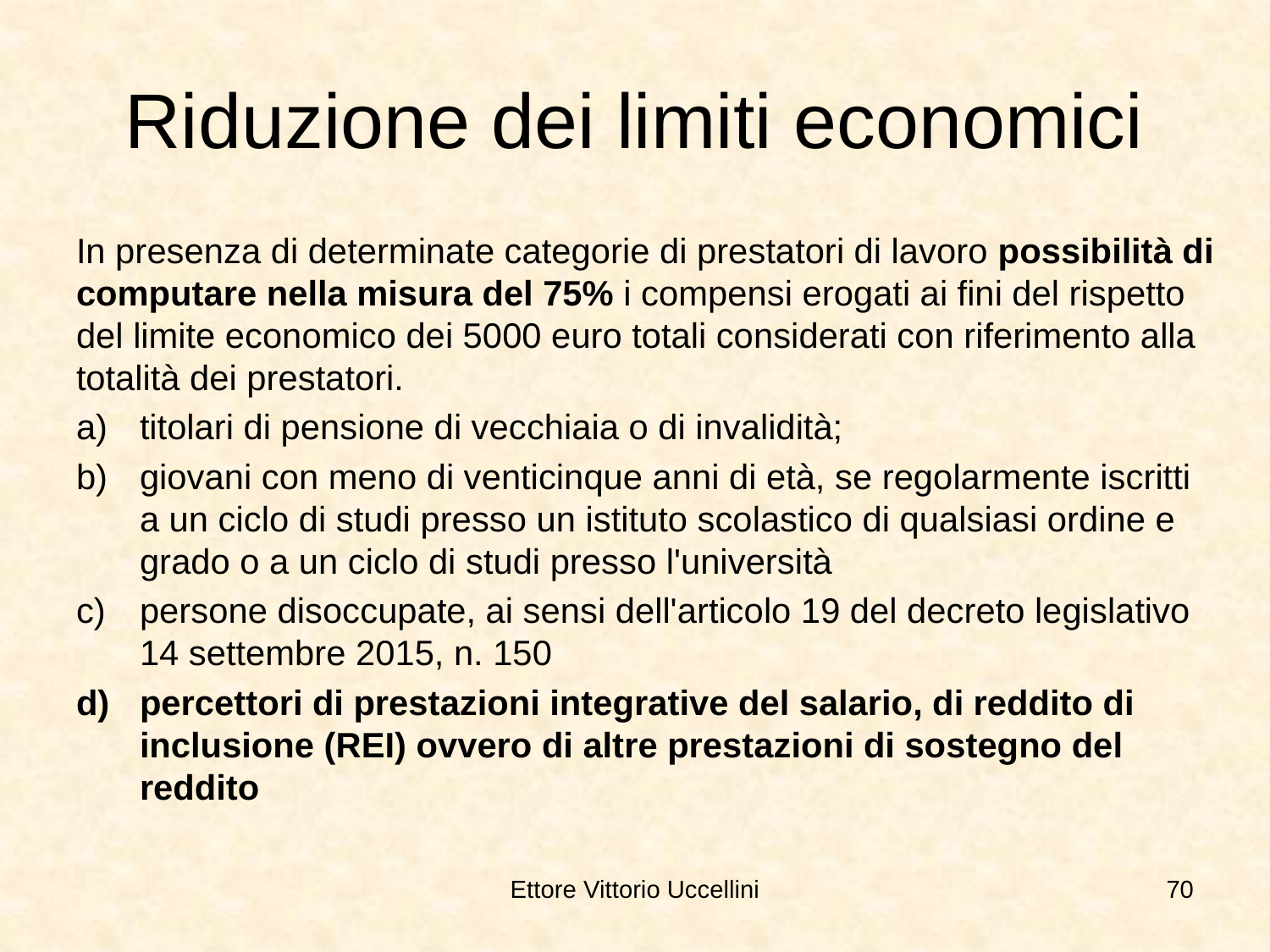

# Riduzione dei limiti economici
In presenza di determinate categorie di prestatori di lavoro possibilità di computare nella misura del 75% i compensi erogati ai fini del rispetto del limite economico dei 5000 euro totali considerati con riferimento alla totalità dei prestatori.
titolari di pensione di vecchiaia o di invalidità;
giovani con meno di venticinque anni di età, se regolarmente iscritti a un ciclo di studi presso un istituto scolastico di qualsiasi ordine e grado o a un ciclo di studi presso l'università
persone disoccupate, ai sensi dell'articolo 19 del decreto legislativo 14 settembre 2015, n. 150
percettori di prestazioni integrative del salario, di reddito di inclusione (REI) ovvero di altre prestazioni di sostegno del reddito

Ettore Vittorio Uccellini
70